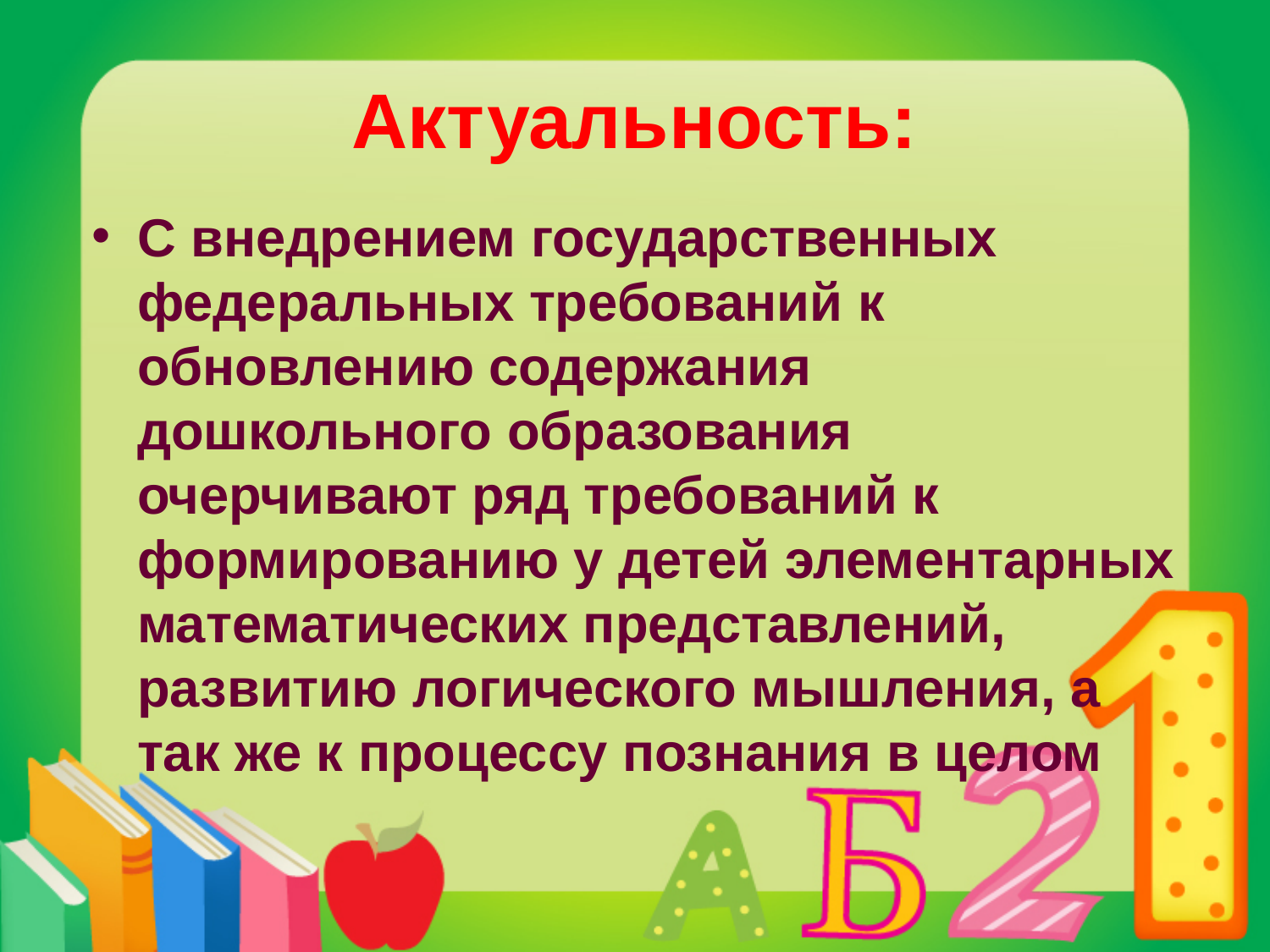

# Актуальность:
С внедрением государственных федеральных требований к обновлению содержания дошкольного образования очерчивают ряд требований к формированию у детей элементарных математических представлений, развитию логического мышления, а так же к процессу познания в целом